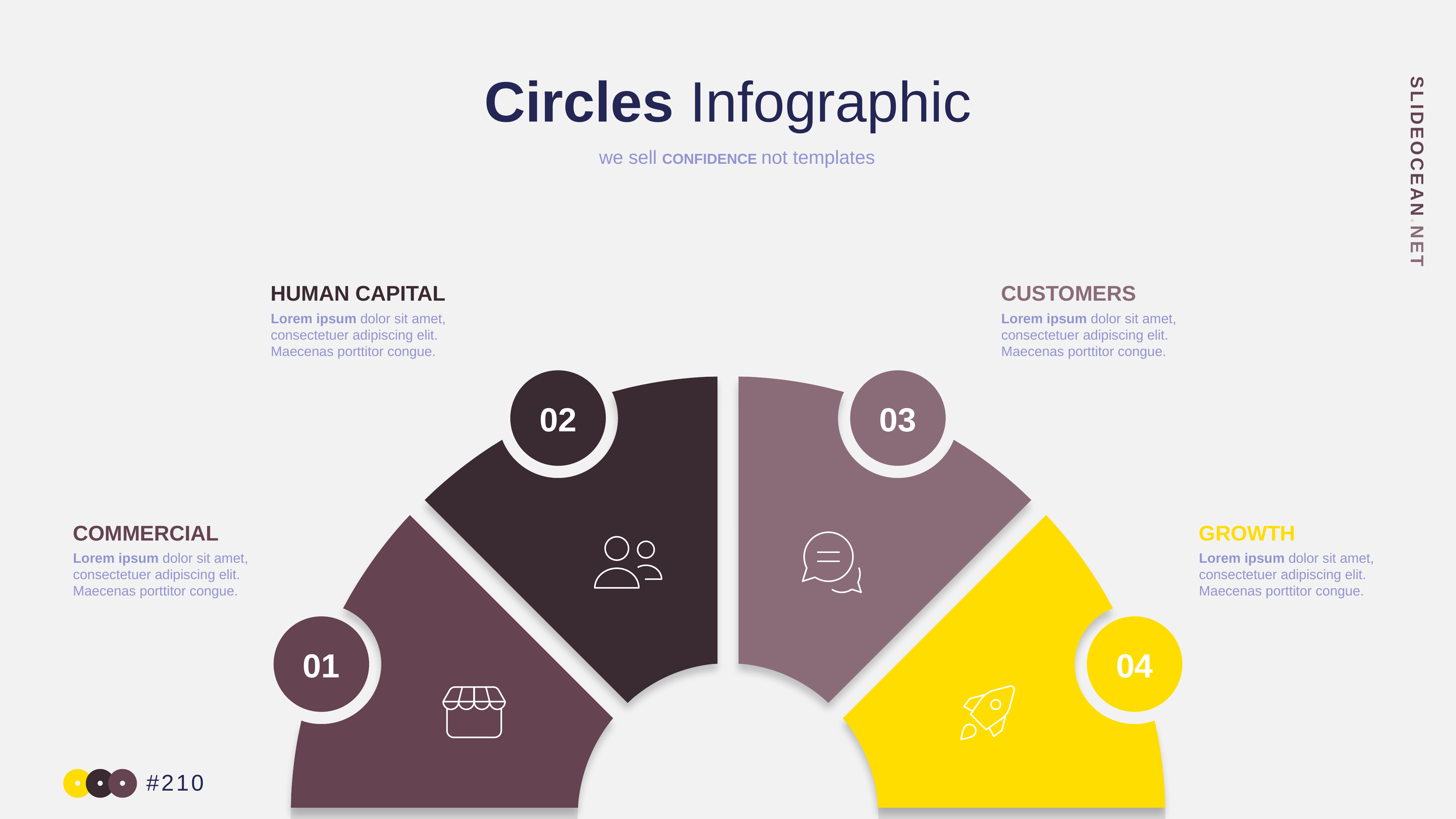

Circles Infographic
we sell CONFIDENCE not templates
HUMAN CAPITAL
Lorem ipsum dolor sit amet, consectetuer adipiscing elit. Maecenas porttitor congue.
CUSTOMERS
Lorem ipsum dolor sit amet, consectetuer adipiscing elit. Maecenas porttitor congue.

02
03
COMMERCIAL
Lorem ipsum dolor sit amet, consectetuer adipiscing elit. Maecenas porttitor congue.
GROWTH
Lorem ipsum dolor sit amet, consectetuer adipiscing elit. Maecenas porttitor congue.

01
04

#210